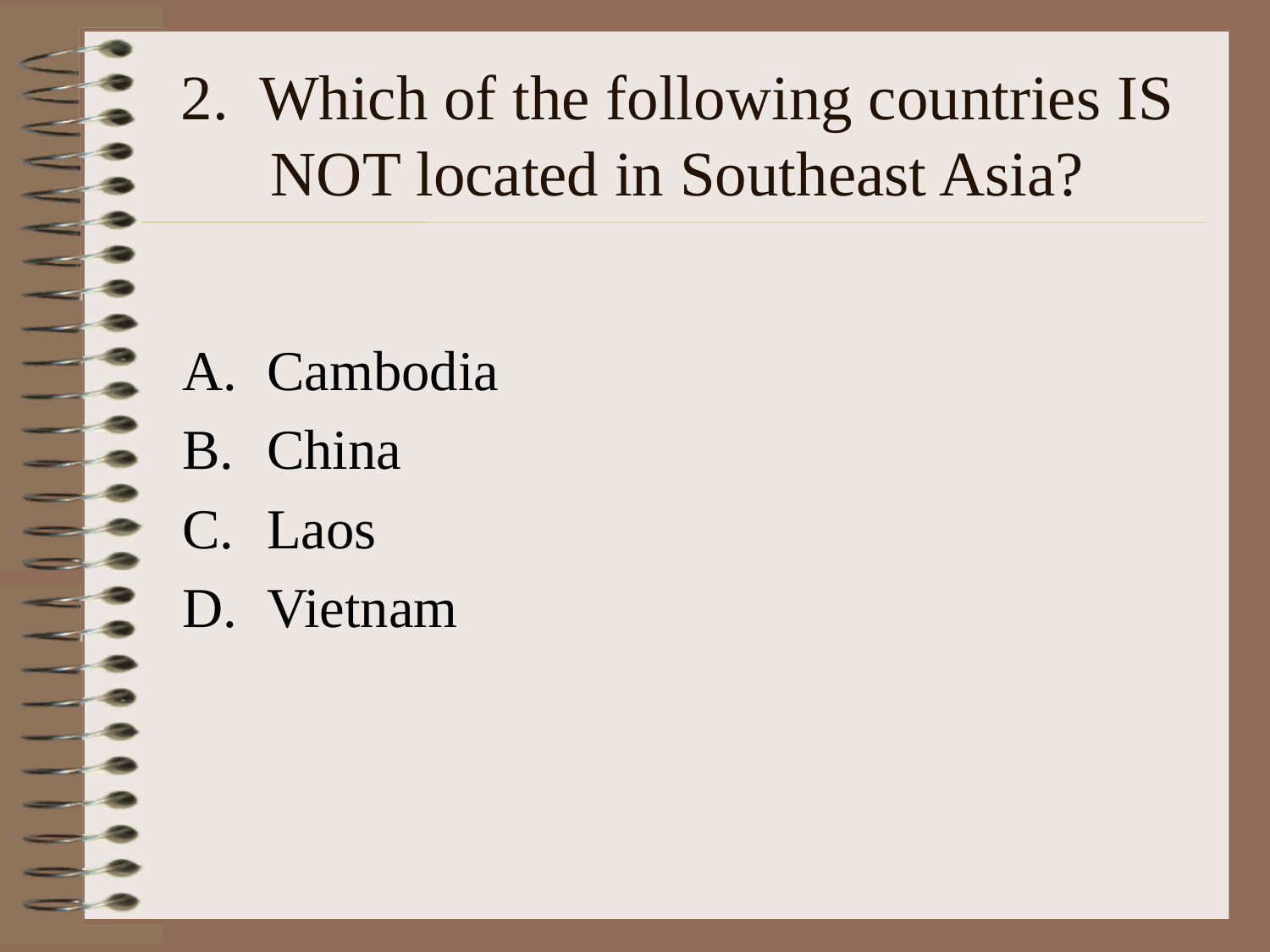

# 2.  Which of the following countries IS NOT located in Southeast Asia?
Cambodia
China
Laos
Vietnam